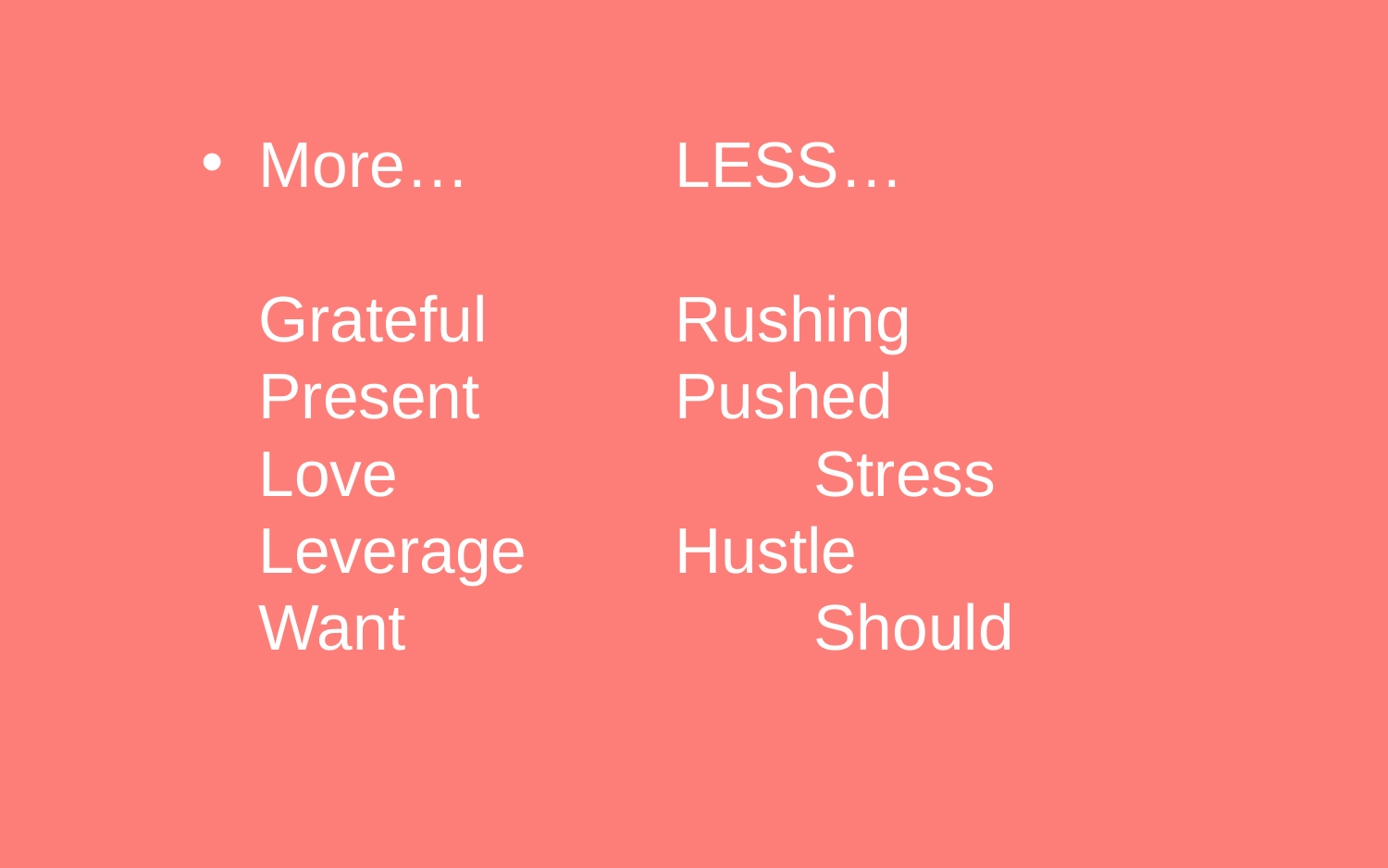

More… 		LESS…
Grateful 		Rushing
Present		Pushed
Love			Stress
Leverage		Hustle
Want			Should